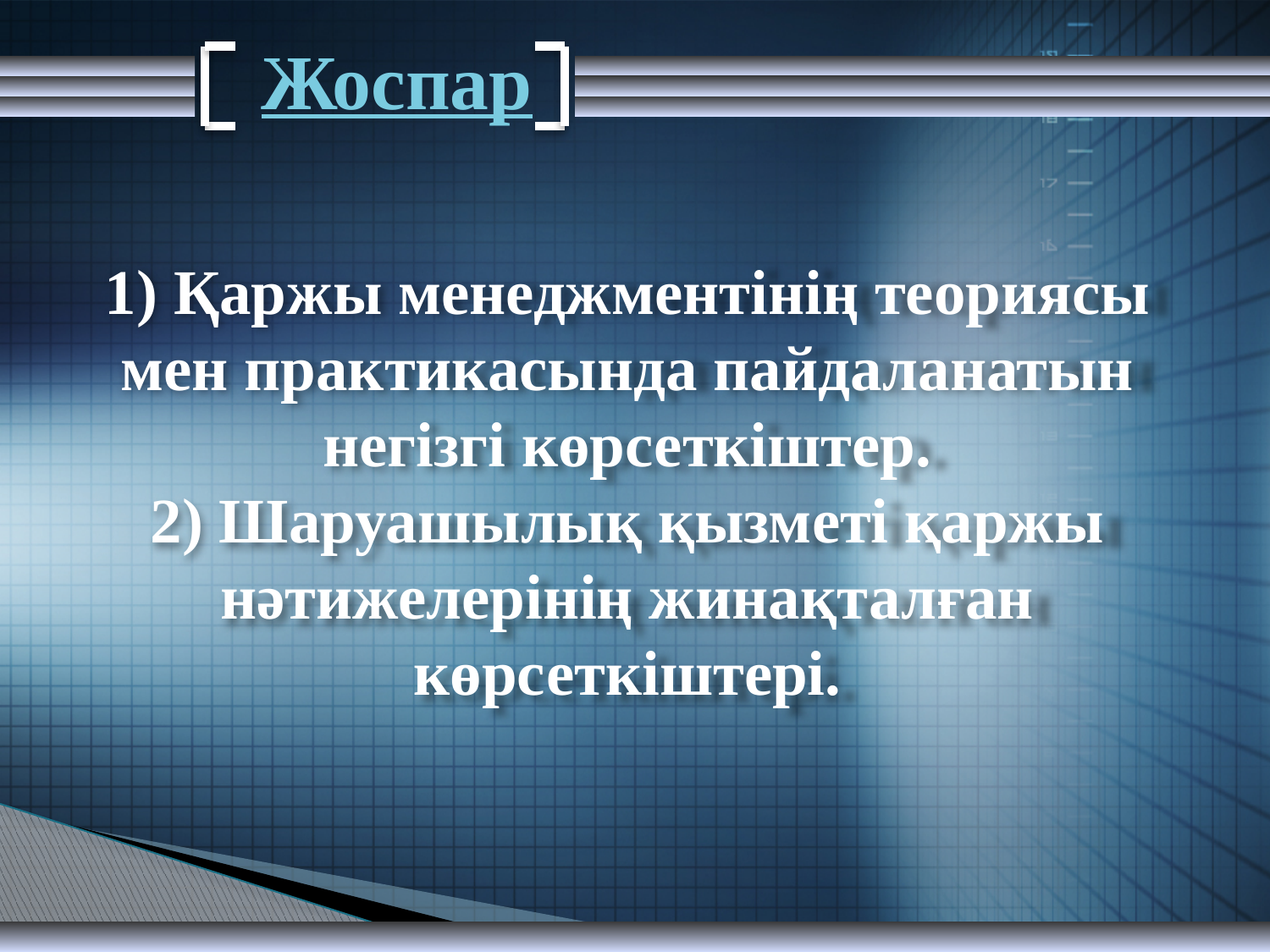

Жоспар

1) Қаржы менеджментінің теориясы мен практикасында пайдаланатын негізгі көрсеткіштер.
2) Шаруашылық қызметі қаржы нәтижелерінің жинақталған көрсеткіштері.